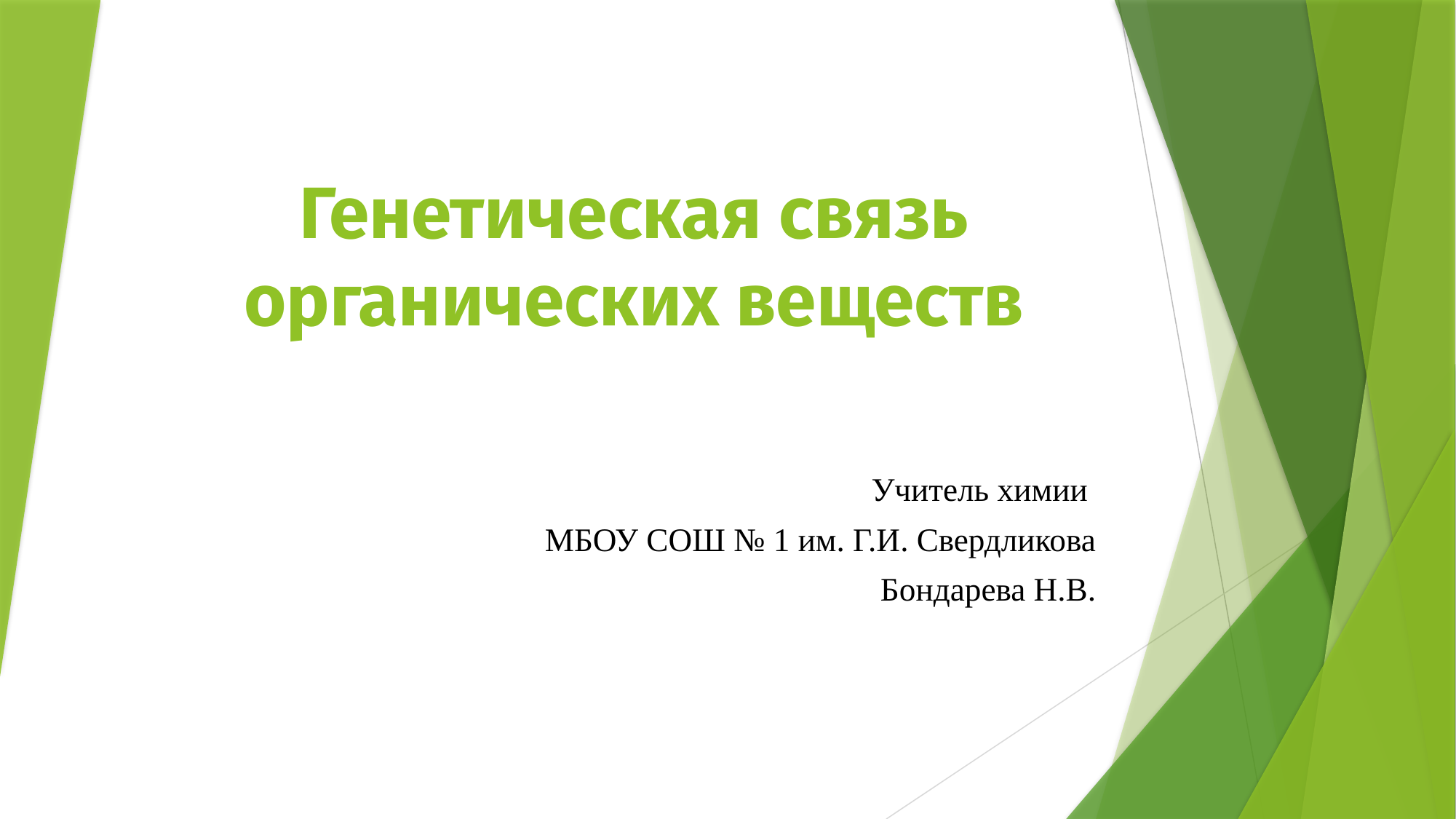

# Генетическая связь органических веществ
Учитель химии
МБОУ СОШ № 1 им. Г.И. Свердликова
Бондарева Н.В.